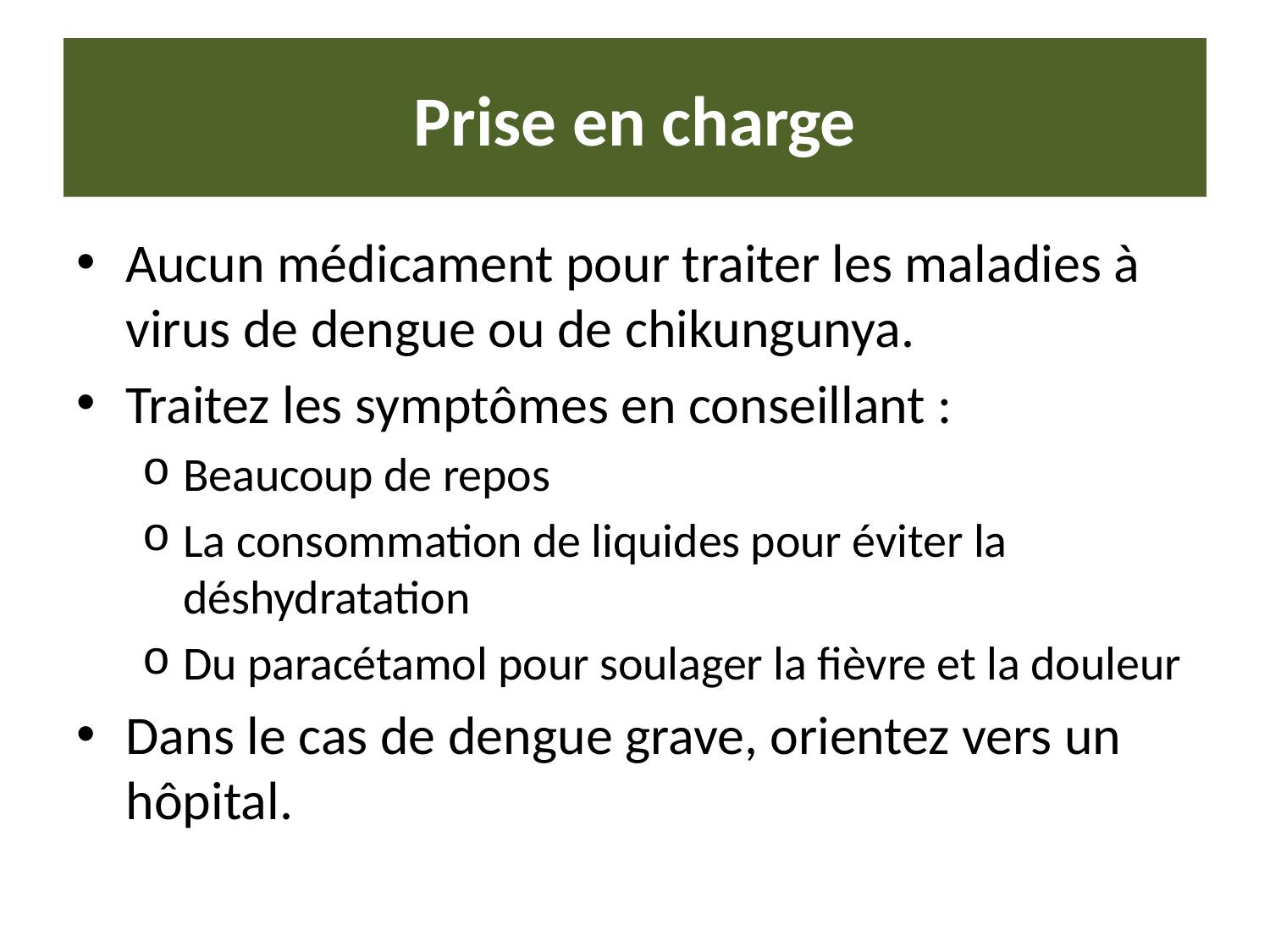

# Prise en charge
Aucun médicament pour traiter les maladies à virus de dengue ou de chikungunya.
Traitez les symptômes en conseillant :
Beaucoup de repos
La consommation de liquides pour éviter la déshydratation
Du paracétamol pour soulager la fièvre et la douleur
Dans le cas de dengue grave, orientez vers un hôpital.